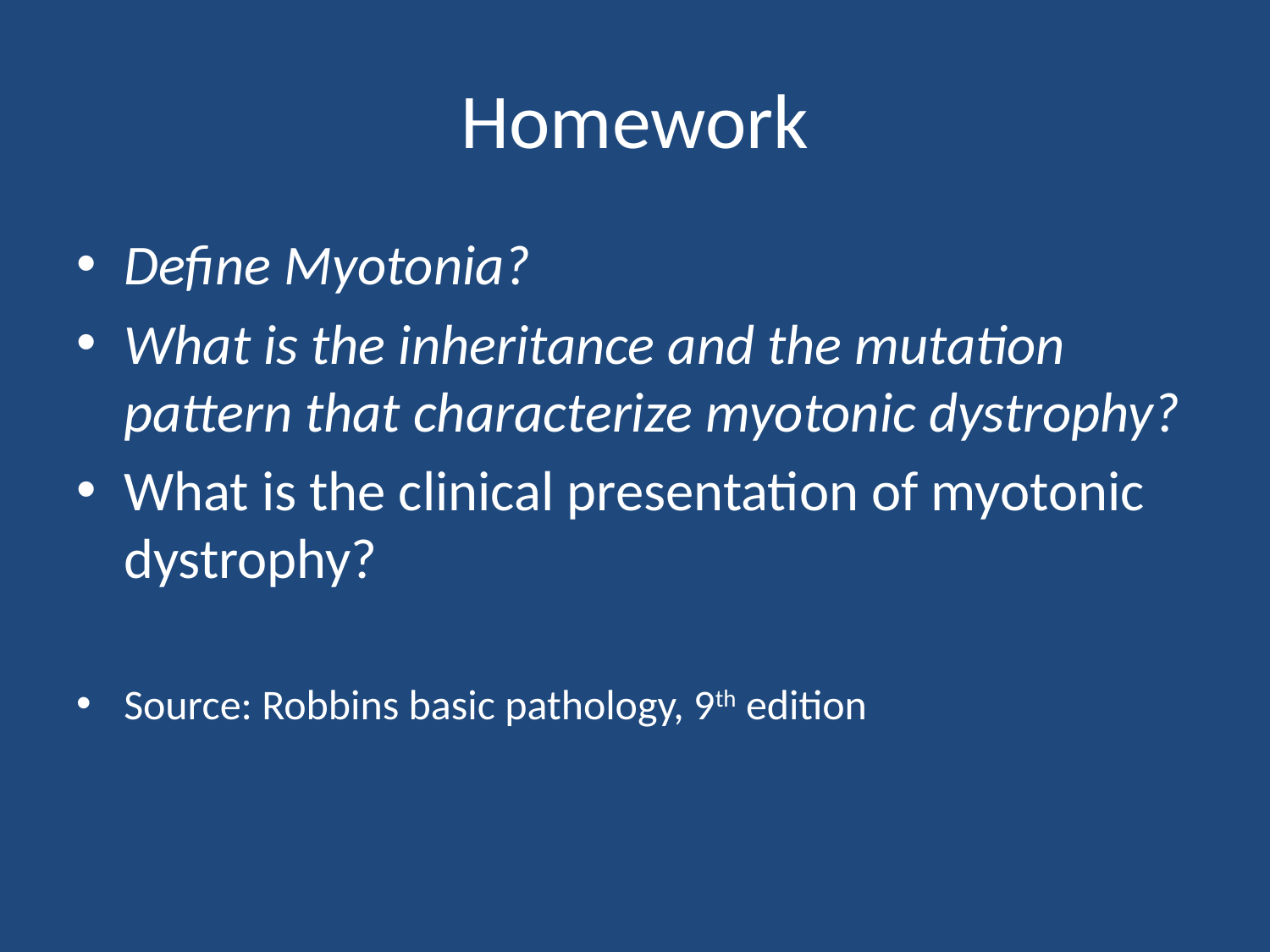

# Homework
Define Myotonia?
What is the inheritance and the mutation pattern that characterize myotonic dystrophy?
What is the clinical presentation of myotonic dystrophy?

Source: Robbins basic pathology, 9th edition